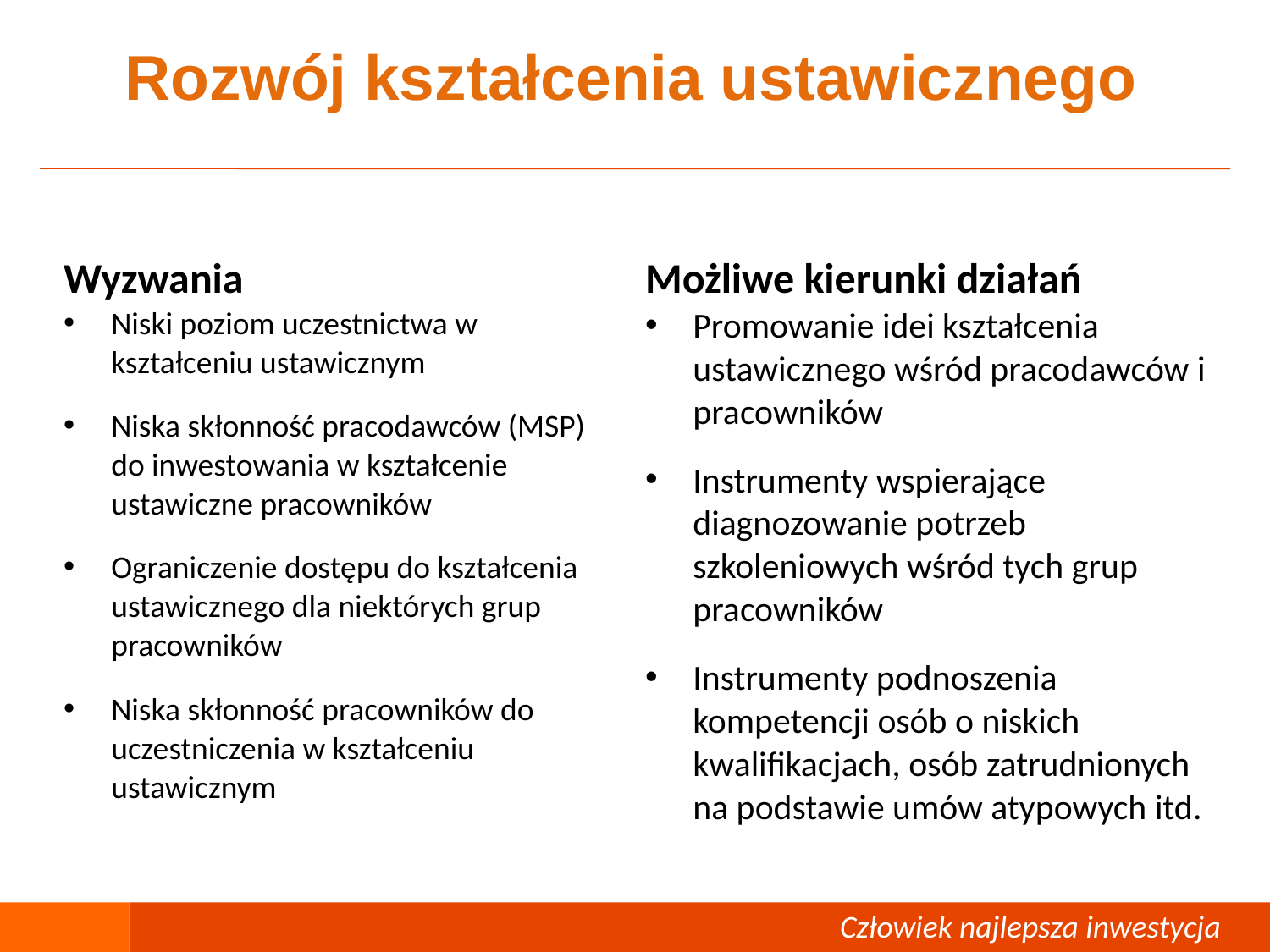

# Rozwój kształcenia ustawicznego
Wyzwania
Możliwe kierunki działań
Niski poziom uczestnictwa w kształceniu ustawicznym
Niska skłonność pracodawców (MSP) do inwestowania w kształcenie ustawiczne pracowników
Ograniczenie dostępu do kształcenia ustawicznego dla niektórych grup pracowników
Niska skłonność pracowników do uczestniczenia w kształceniu ustawicznym
Promowanie idei kształcenia ustawicznego wśród pracodawców i pracowników
Instrumenty wspierające diagnozowanie potrzeb szkoleniowych wśród tych grup pracowników
Instrumenty podnoszenia kompetencji osób o niskich kwalifikacjach, osób zatrudnionych na podstawie umów atypowych itd.

Człowiek – najlepsza inwestycja

                                                                                            Człowiek najlepsza inwestycja